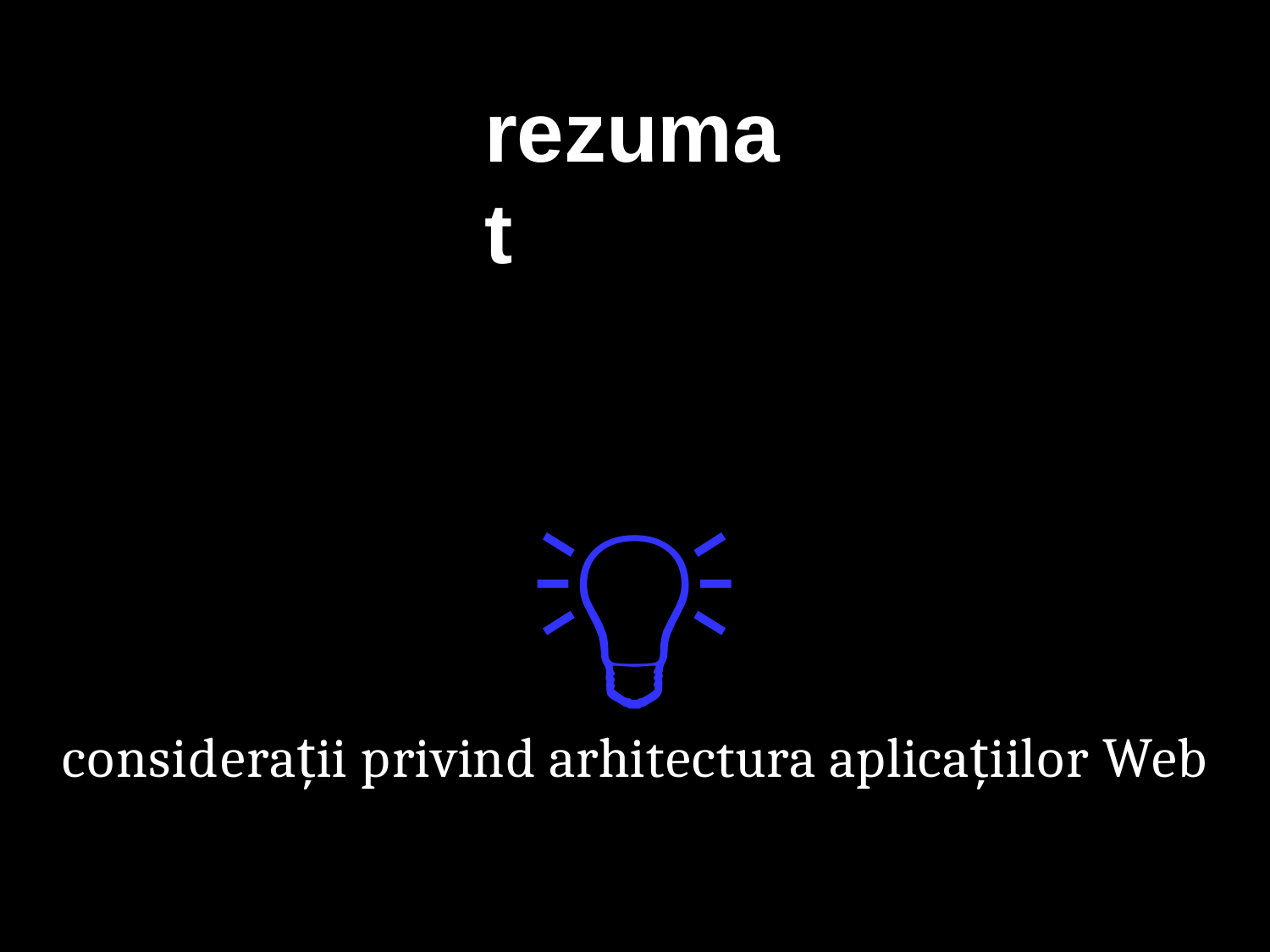

# rezumat
💡
considerații privind arhitectura aplicațiilor Web